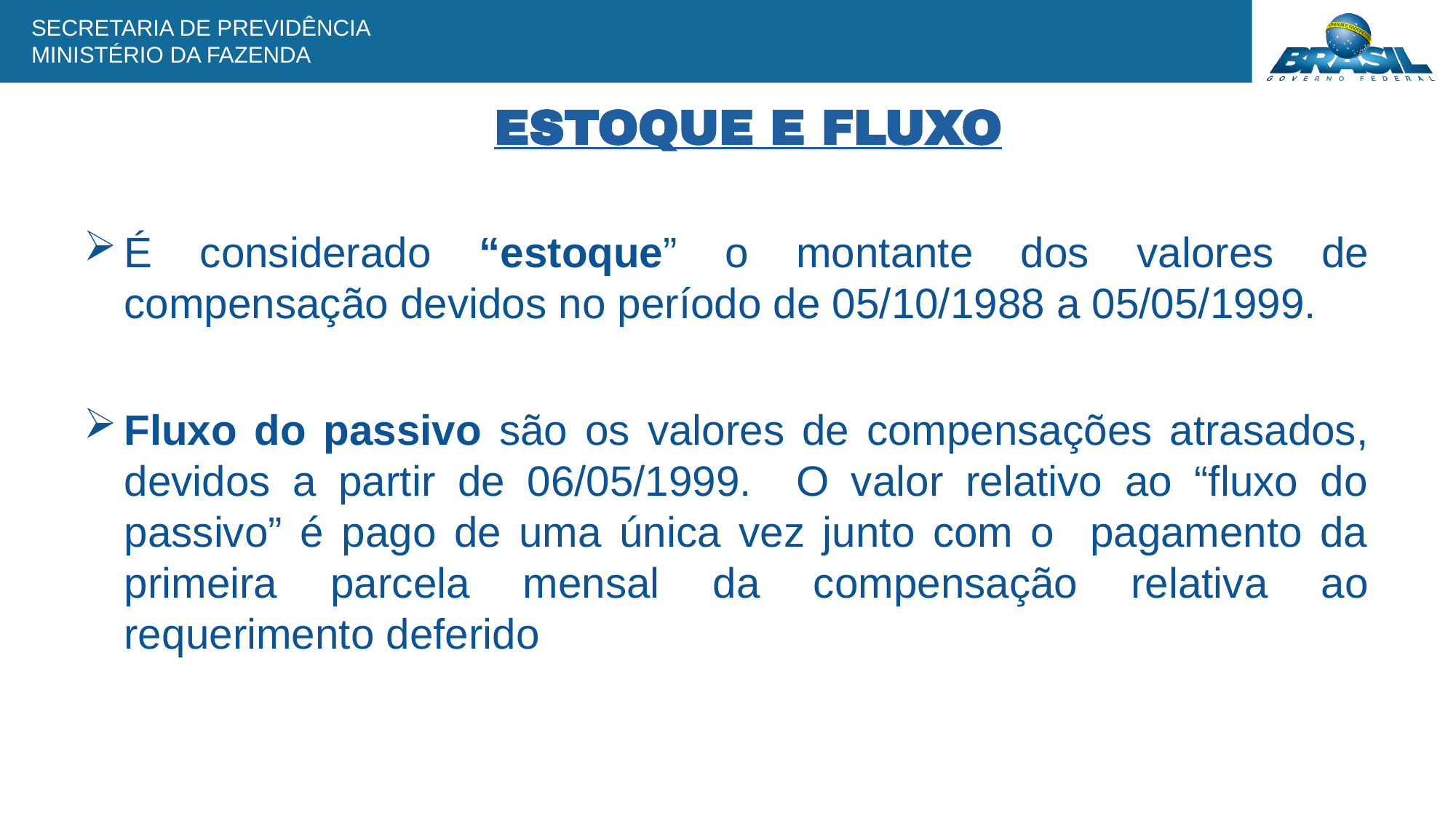

ESTOQUE E FLUXO
É considerado “estoque” o montante dos valores de compensação devidos no período de 05/10/1988 a 05/05/1999.
Fluxo do passivo são os valores de compensações atrasados, devidos a partir de 06/05/1999.  O valor relativo ao “fluxo do passivo” é pago de uma única vez junto com o  pagamento da primeira parcela mensal da compensação relativa ao requerimento deferido